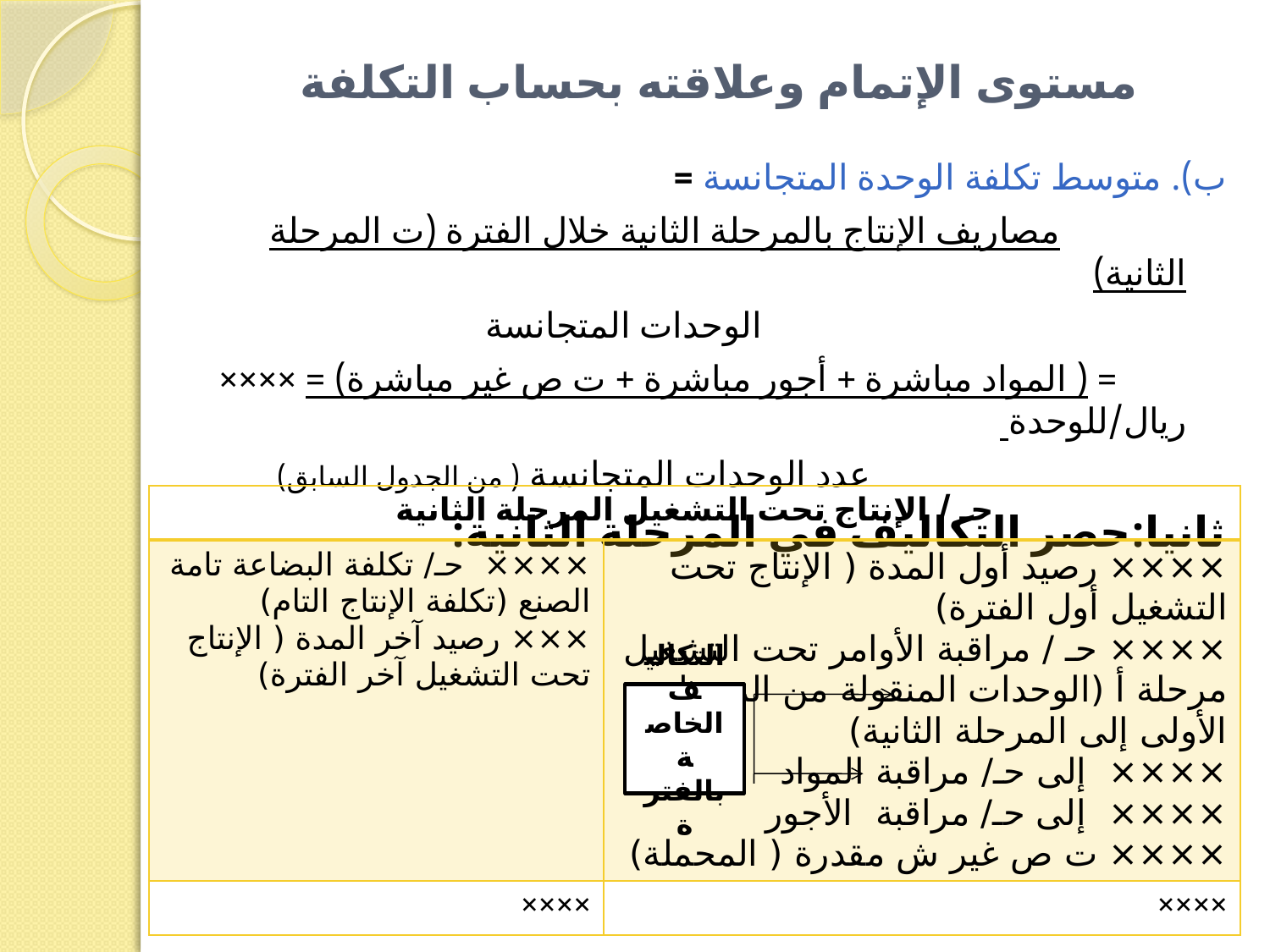

# مستوى الإتمام وعلاقته بحساب التكلفة
ب). متوسط تكلفة الوحدة المتجانسة =
			مصاريف الإنتاج بالمرحلة الثانية خلال الفترة (ت المرحلة الثانية)
                                                   الوحدات المتجانسة
            = ( المواد مباشرة + أجور مباشرة + ت ص غير مباشرة) = ×××× ريال/للوحدة
                                       عدد الوحدات المتجانسة ( من الجدول السابق)
ثانيا:حصر التكاليف في المرحلة الثانية:
| حـ / الإنتاج تحت التشغيل المرحلة الثانية |  |
| --- | --- |
| ×××× حـ/ تكلفة البضاعة تامة الصنع (تكلفة الإنتاج التام) ××× رصيد آخر المدة ( الإنتاج تحت التشغيل آخر الفترة) | ×××× رصيد أول المدة ( الإنتاج تحت التشغيل أول الفترة) ×××× حـ / مراقبة الأوامر تحت التشغيل مرحلة أ (الوحدات المنقولة من المرحلة الأولى إلى المرحلة الثانية)  ×××× إلى حـ/ مراقبة المواد ×××× إلى حـ/ مراقبة الأجور ×××× ت ص غير ش مقدرة ( المحملة) |
| ×××× | ×××× |
التكاليف الخاصة بالفترة